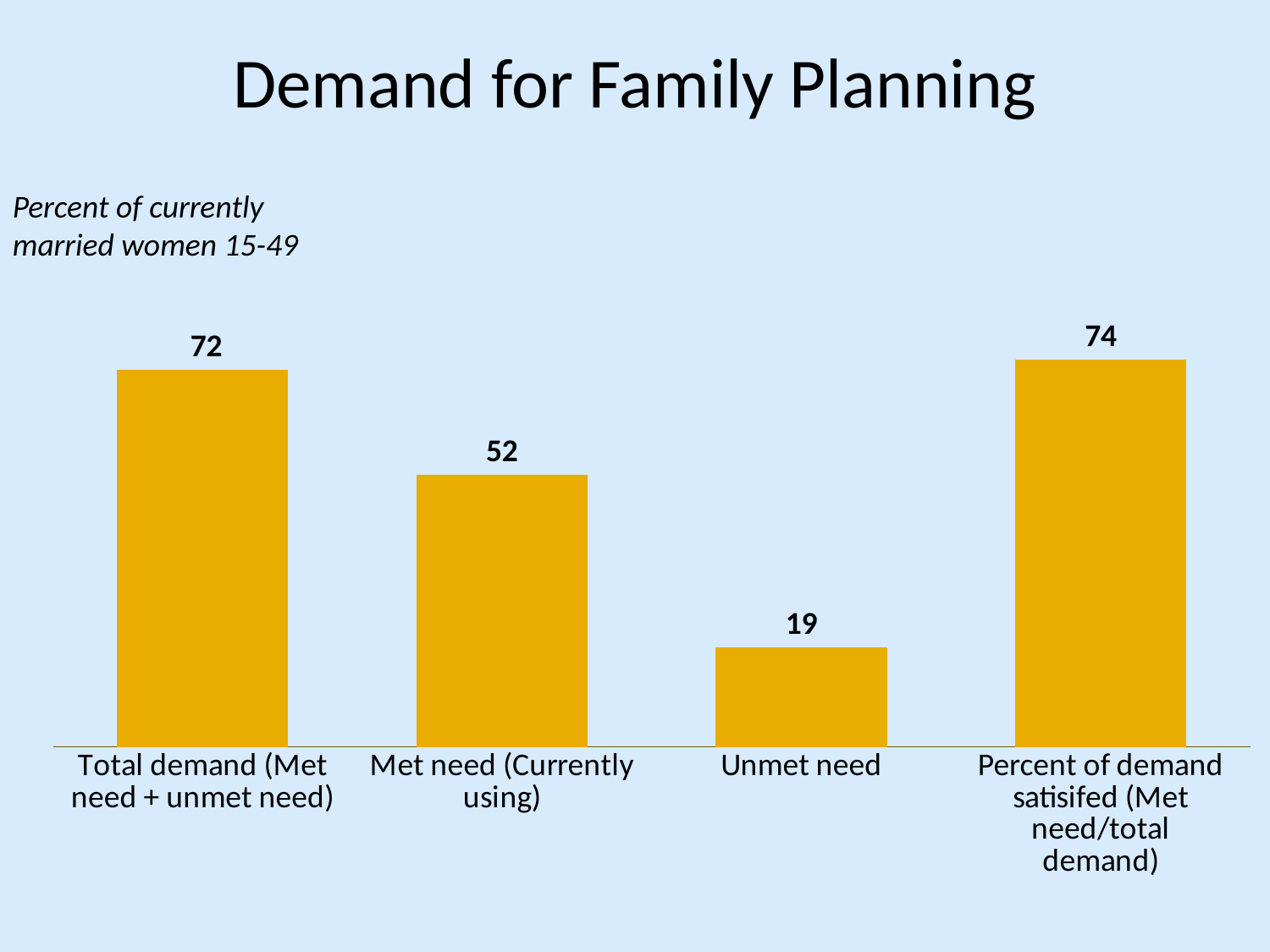

# Demand for Family Planning
Percent of currently married women 15-49

### Chart

| Category | Column1 |
|---|---|
| Total demand (Met need + unmet need) | 72.0 |
| Met need (Currently using) | 52.0 |
| Unmet need | 19.0 |
| Percent of demand satisifed (Met need/total demand) | 74.0 |